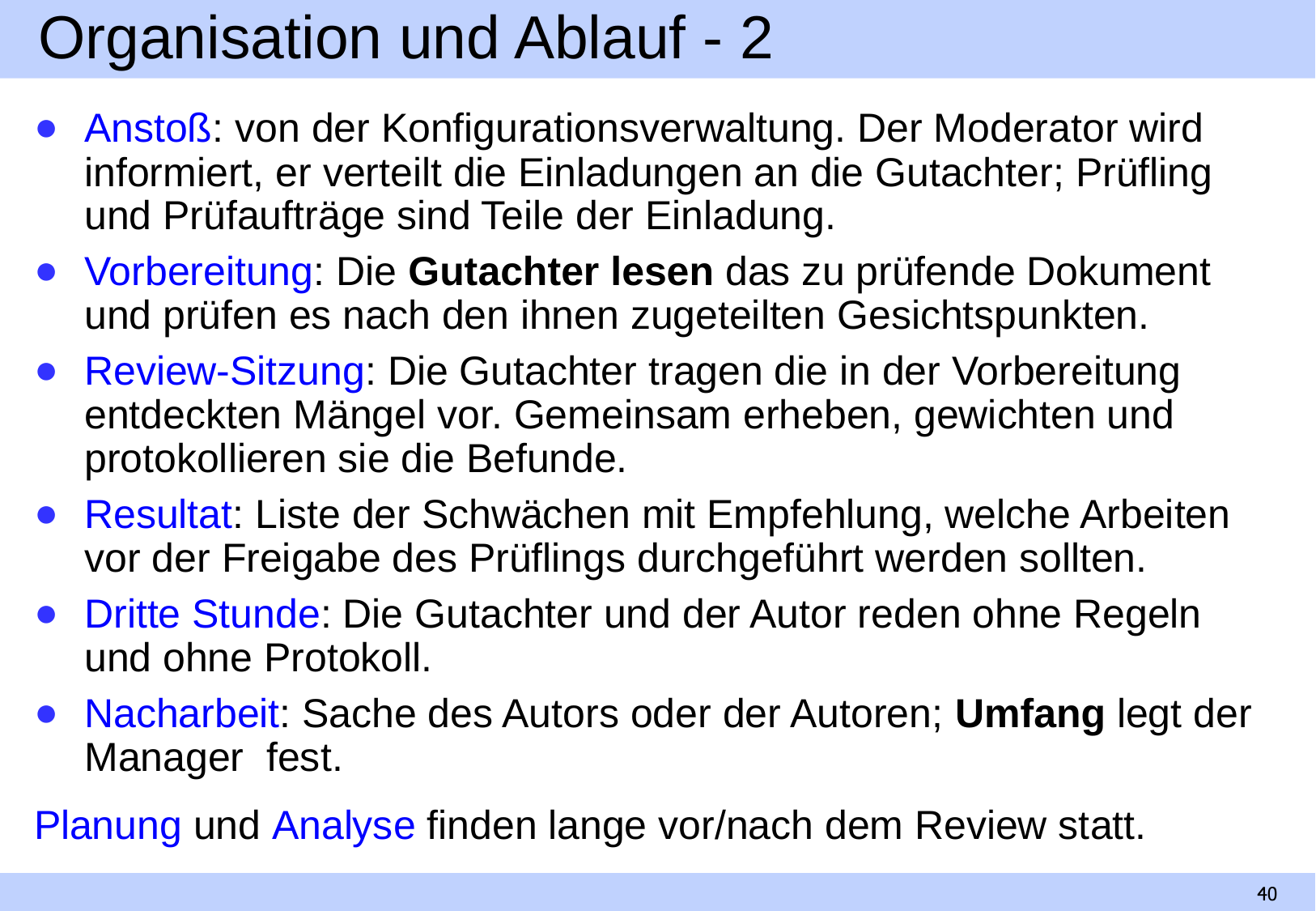

# Organisation und Ablauf - 2
Anstoß: von der Konfigurationsverwaltung. Der Moderator wird informiert, er verteilt die Einladungen an die Gutachter; Prüfling und Prüfaufträge sind Teile der Einladung.
Vorbereitung: Die Gutachter lesen das zu prüfende Dokument und prüfen es nach den ihnen zugeteilten Gesichtspunkten.
Review-Sitzung: Die Gutachter tragen die in der Vorbereitung entdeckten Mängel vor. Gemeinsam erheben, gewichten und protokollieren sie die Befunde.
Resultat: Liste der Schwächen mit Empfehlung, welche Arbeiten vor der Freigabe des Prüflings durchgeführt werden sollten.
Dritte Stunde: Die Gutachter und der Autor reden ohne Regeln und ohne Protokoll.
Nacharbeit: Sache des Autors oder der Autoren; Umfang legt der Manager  fest.
Planung und Analyse finden lange vor/nach dem Review statt.

40